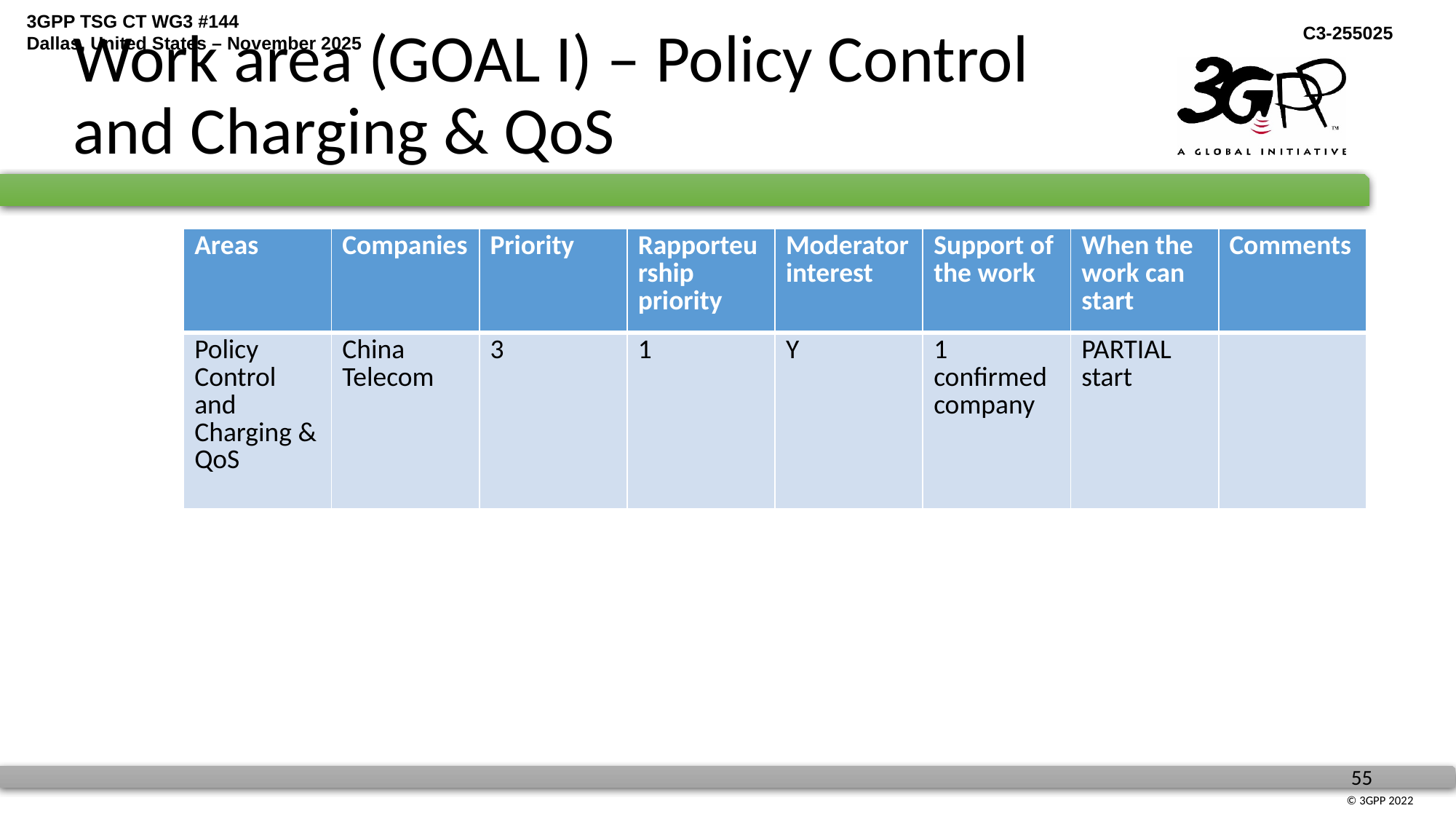

# Work area (GOAL I) – Policy Control and Charging & QoS
| Areas | Companies | Priority | Rapporteurship priority | Moderator interest | Support of the work | When the work can start | Comments |
| --- | --- | --- | --- | --- | --- | --- | --- |
| Policy Control and Charging & QoS | China Telecom | 3 | 1 | Y | 1 confirmed company | PARTIAL start |  |